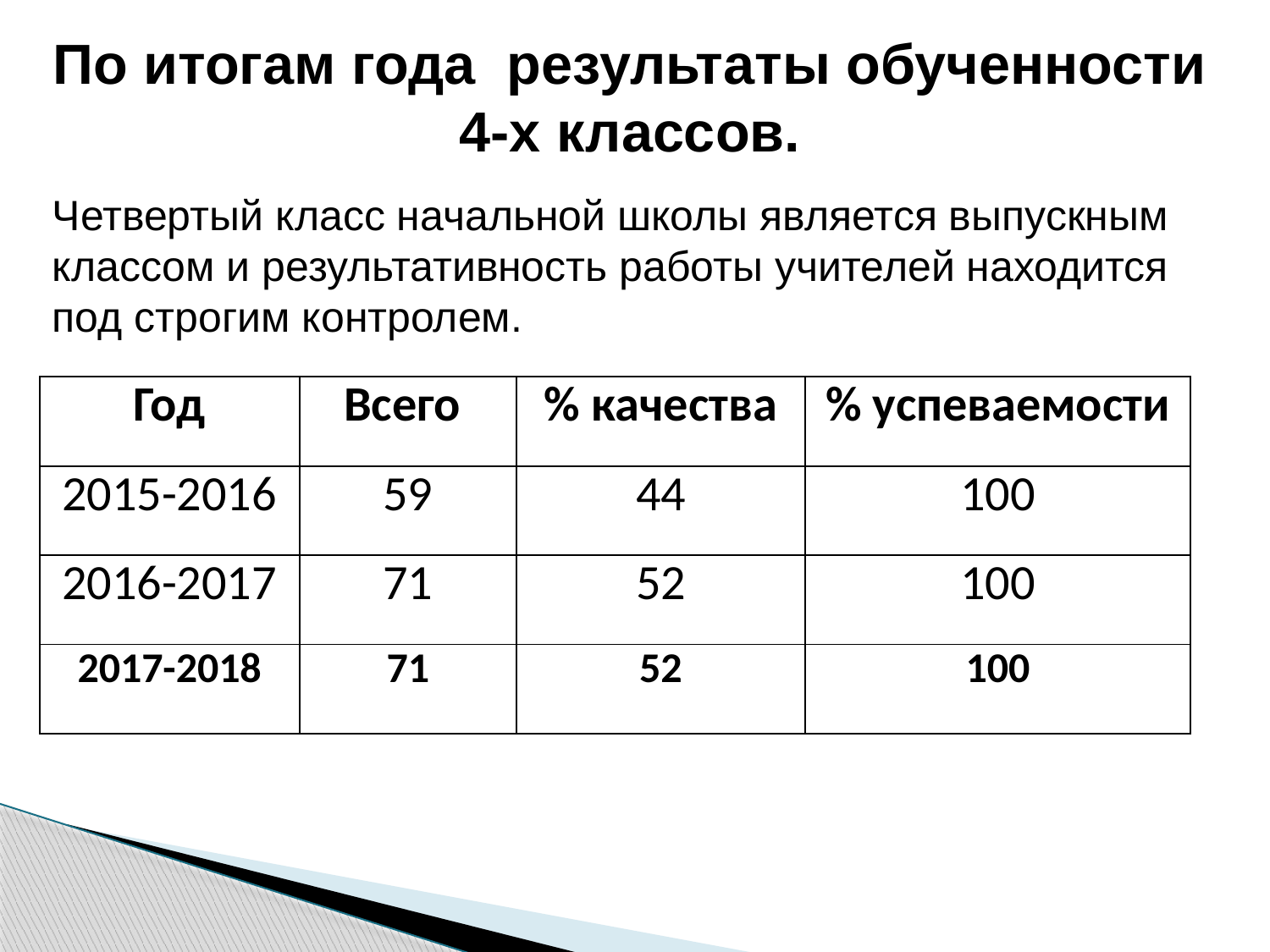

По итогам года  результаты обученности 4-х классов.

Четвертый класс начальной школы является выпускным классом и результативность работы учителей находится под строгим контролем.
| Год | Всего | % качества | % успеваемости |
| --- | --- | --- | --- |
| 2015-2016 | 59 | 44 | 100 |
| 2016-2017 | 71 | 52 | 100 |
| 2017-2018 | 71 | 52 | 100 |